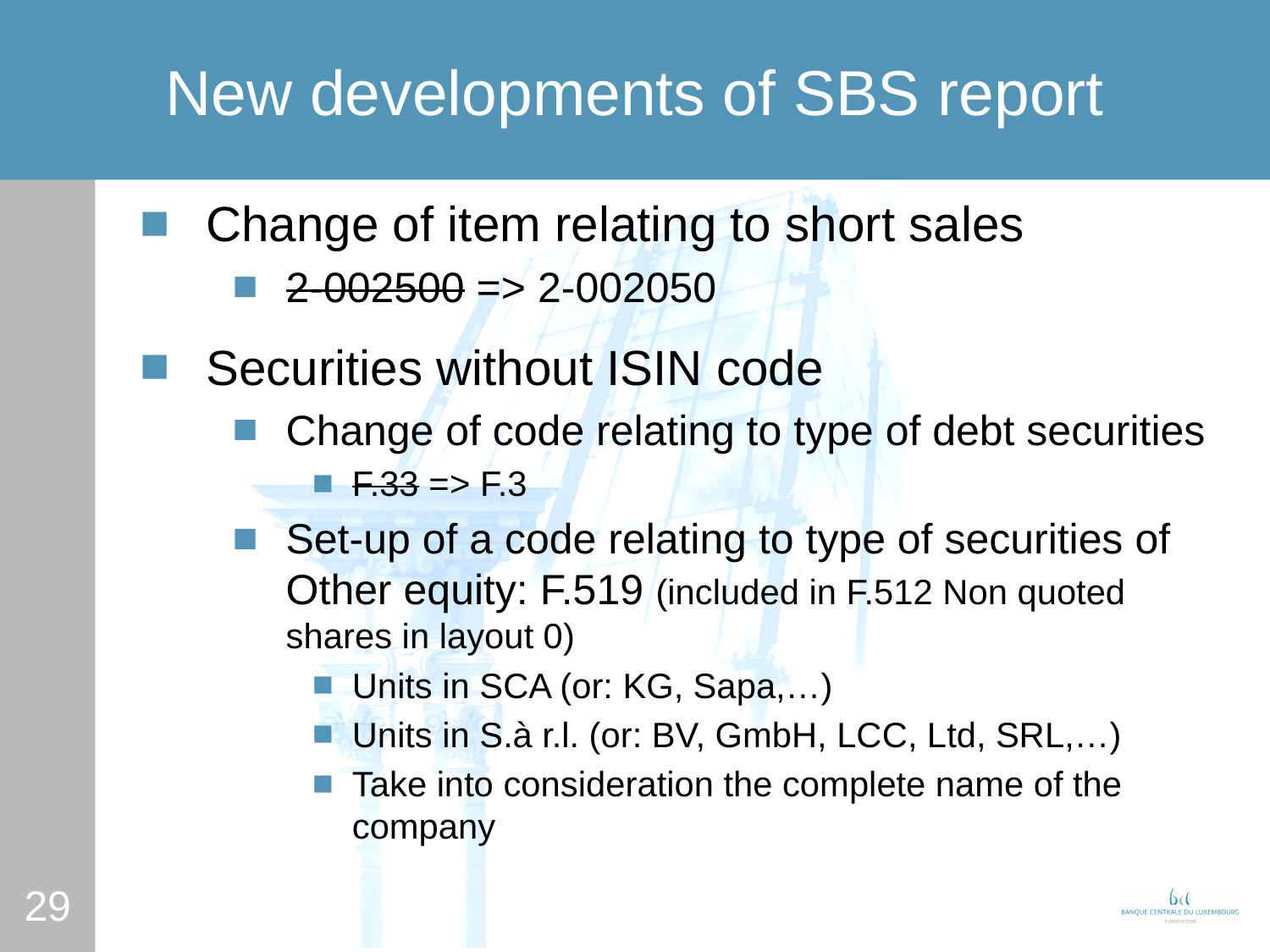

# New developments of SBS report
Change of item relating to short sales
2-002500 => 2-002050
Securities without ISIN code
Change of code relating to type of debt securities
F.33 => F.3
Set-up of a code relating to type of securities of Other equity: F.519 (included in F.512 Non quoted shares in layout 0)
Units in SCA (or: KG, Sapa,…)
Units in S.à r.l. (or: BV, GmbH, LCC, Ltd, SRL,…)
Take into consideration the complete name of the company
29